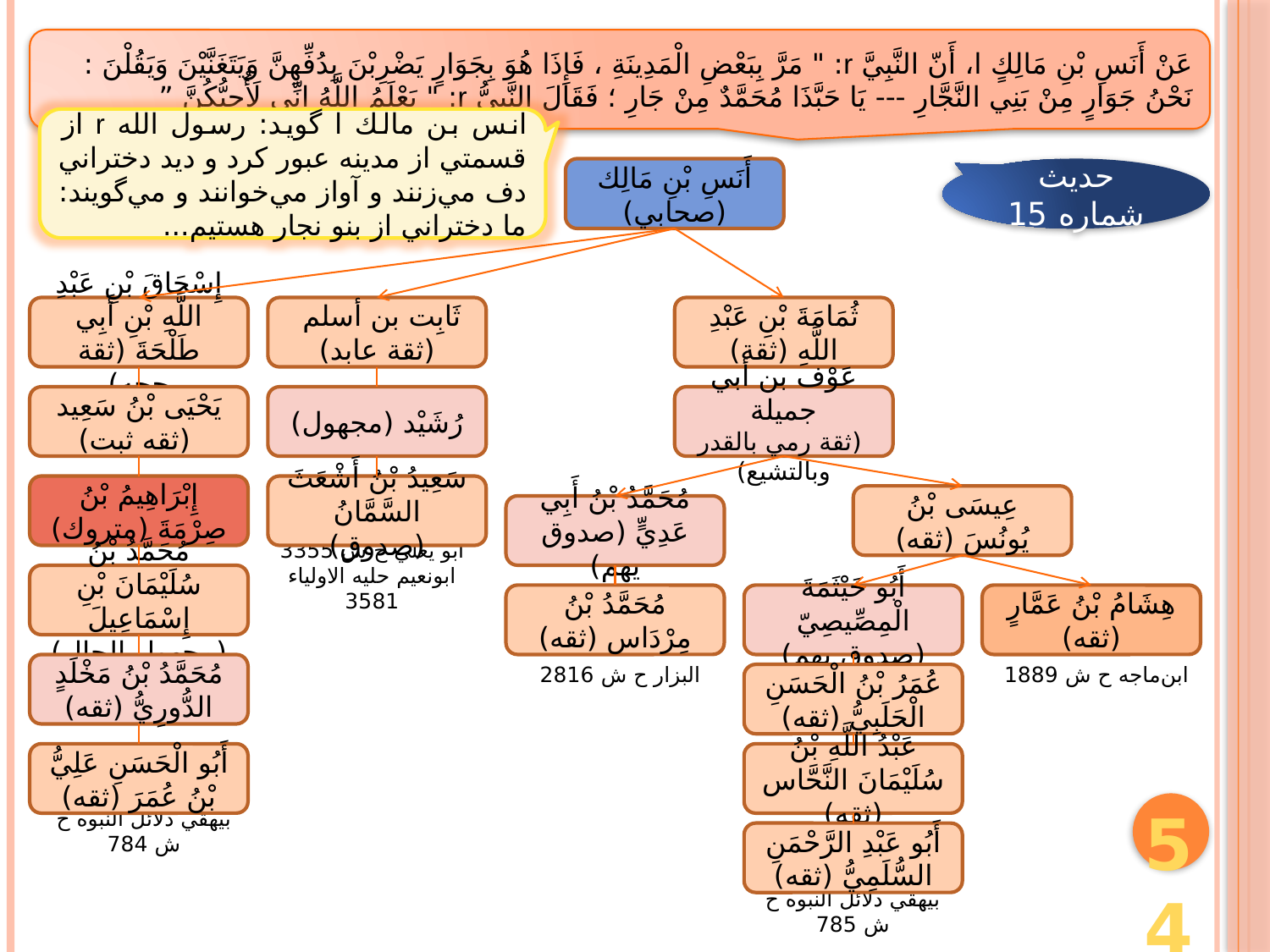

عَنْ أَنَسِ بْنِ مَالِكٍ ا، أَنّ النَّبِيَّ r: " مَرَّ بِبَعْضِ الْمَدِينَةِ ، فَإِذَا هُوَ بِجَوَارٍ يَضْرِبْنَ بِدُفِّهِنَّ وَيَتَغَنَّيْنَ وَيَقُلْنَ :  نَحْنُ جَوَارٍ مِنْ بَنِي النَّجَّارِ --- يَا حَبَّذَا مُحَمَّدٌ مِنْ جَارِ ؛ فَقَالَ النَّبِيُّ r: " يَعْلَمُ اللَّهُ إِنِّي لَأُحِبُّكُنَّ ”
انس بن مالك ا گويد: رسول الله r از قسمتي از مدينه عبور كرد و ديد دختراني دف مي‌زنند و آواز مي‌خوانند و مي‌گويند: ما دختراني از بنو نجار هستيم...
أَنَسِ بْنِ مَالِك (صحابي)
حديث شماره 15
إِسْحَاقَ بْنِ عَبْدِ اللَّهِ بْنِ أَبِي طَلْحَةَ (ثقة حجه)
ثَابِت بن أسلم
(ثقة عابد)
ثُمَامَةَ بْنِ عَبْدِ اللَّهِ (ثقة)
يَحْيَى بْنُ سَعِيد
 (ثقه ثبت)
رُشَيْد (مجهول)
عَوْف بن أبي جميلة
 (ثقة رمي بالقدر وبالتشيع)
إِبْرَاهِيمُ بْنُ صِرْمَةَ (متروك)
سَعِيدُ بْنُ أَشْعَثَ السَّمَّانُ (صدوق)
عِيسَى بْنُ يُونُسَ (ثقه)
مُحَمَّدُ بْنُ أَبِي عَدِيٍّ (صدوق يهم)
ابو يعلي ح ش 3355
ابونعيم حليه الاولياء 3581
مُحَمَّدُ بْنُ سُلَيْمَانَ بْنِ إِسْمَاعِيلَ (مجهول الحال)
مُحَمَّدُ بْنُ مِرْدَاس (ثقه)
أَبُو خَيْثَمَةَ الْمِصِّيصِيّ (صدوق يهم)
هِشَامُ بْنُ عَمَّارٍ (ثقه)
مُحَمَّدُ بْنُ مَخْلَدٍ الدُّورِيُّ (ثقه)
البزار ح ش 2816
ابن‌ماجه ح ش 1889
عُمَرُ بْنُ الْحَسَنِ الْحَلَبِيُّ (ثقه)
أَبُو الْحَسَنِ عَلِيُّ بْنُ عُمَرَ (ثقه)
عَبْدُ اللَّهِ بْنُ سُلَيْمَانَ النَّحَّاس (ثقه)
54
بيهقي دلائل النبوه ح ش 784

أَبُو عَبْدِ الرَّحْمَنِ السُّلَمِيُّ (ثقه)
بيهقي دلائل النبوه ح ش 785